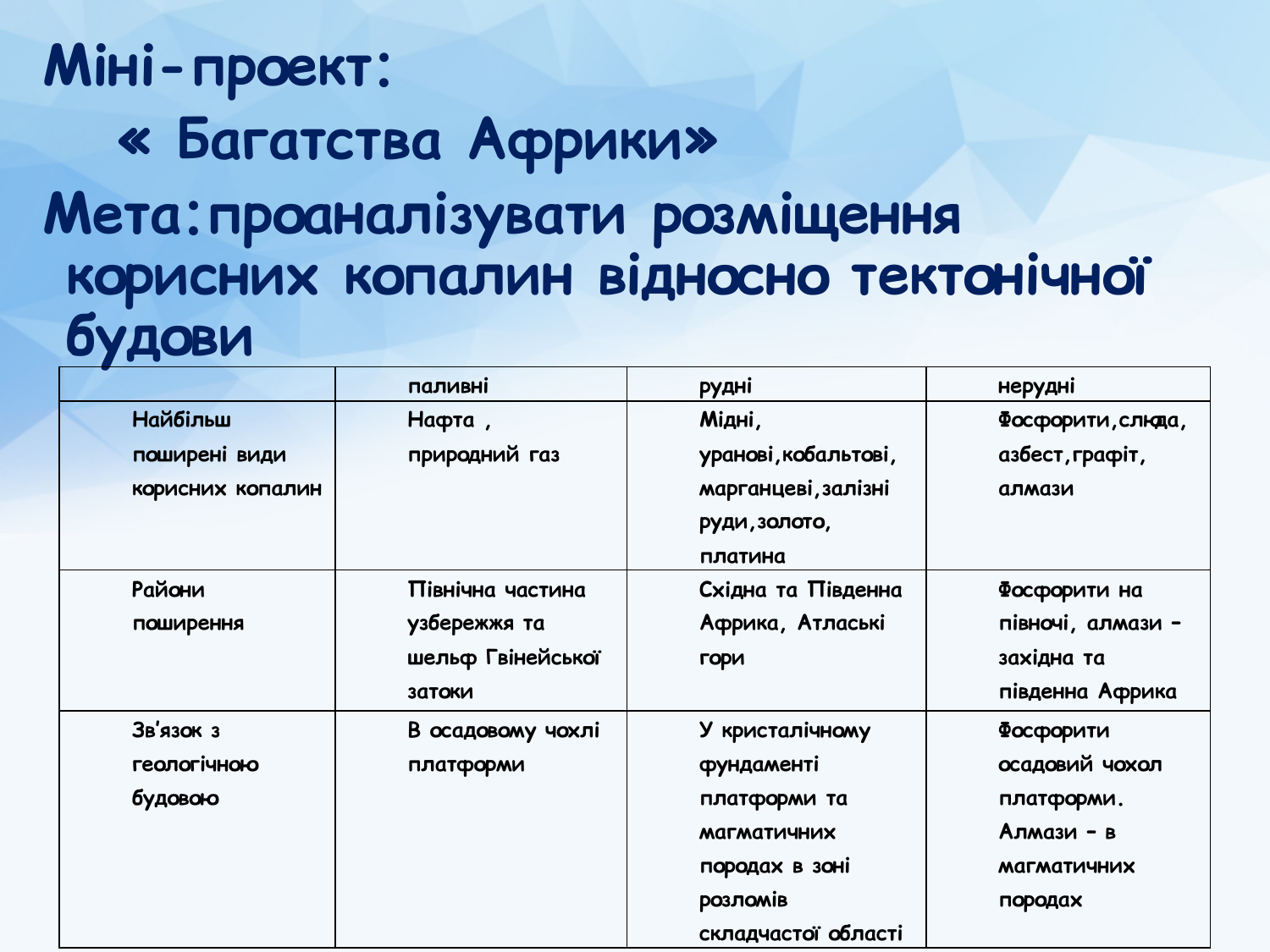

Міні-проект:
   « Багатства Африки»
Мета:проаналізувати розміщення корисних копалин відносно тектонічної будови

|  | паливні | рудні | нерудні |
| --- | --- | --- | --- |
| Найбільш поширені види корисних копалин | Нафта , природний газ | Мідні, уранові,кобальтові, марганцеві,залізні руди,золото, платина | Фосфорити,слюда, азбест,графіт, алмази |
| Райони поширення | Північна частина узбережжя та шельф Гвінейської затоки | Східна та Південна Африка, Атлаські гори | Фосфорити на півночі, алмази – західна та південна Африка |
| Зв’язок з геологічною будовою | В осадовому чохлі платформи | У кристалічному фундаменті платформи та магматичних породах в зоні розломів складчастої області | Фосфорити осадовий чохол платформи. Алмази – в магматичних породах |